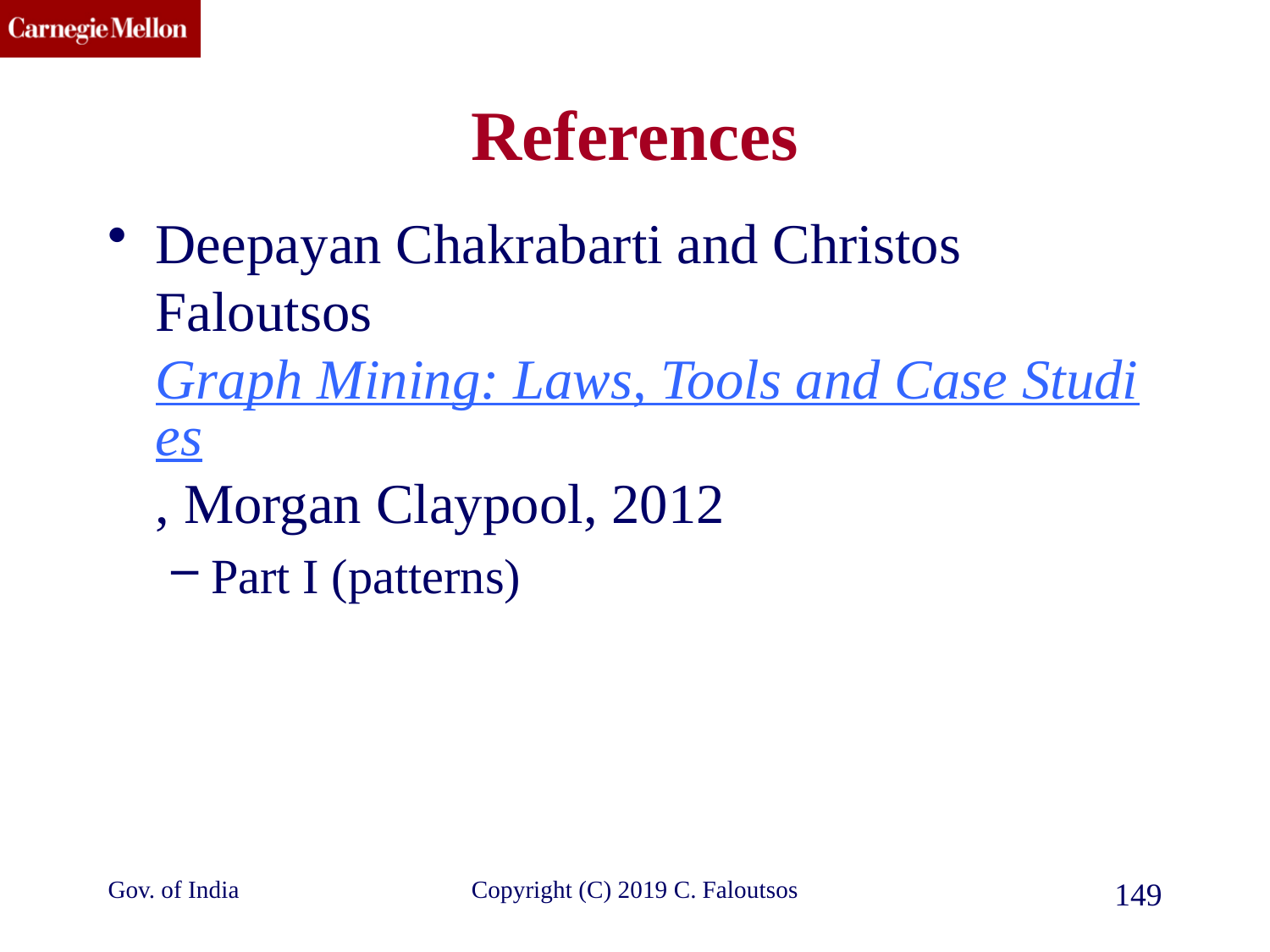

# References
Deepayan Chakrabarti and Christos Faloutsos Graph Mining: Laws, Tools and Case Studies, Morgan Claypool, 2012
Part I (patterns)
Gov. of India
Copyright (C) 2019 C. Faloutsos
149